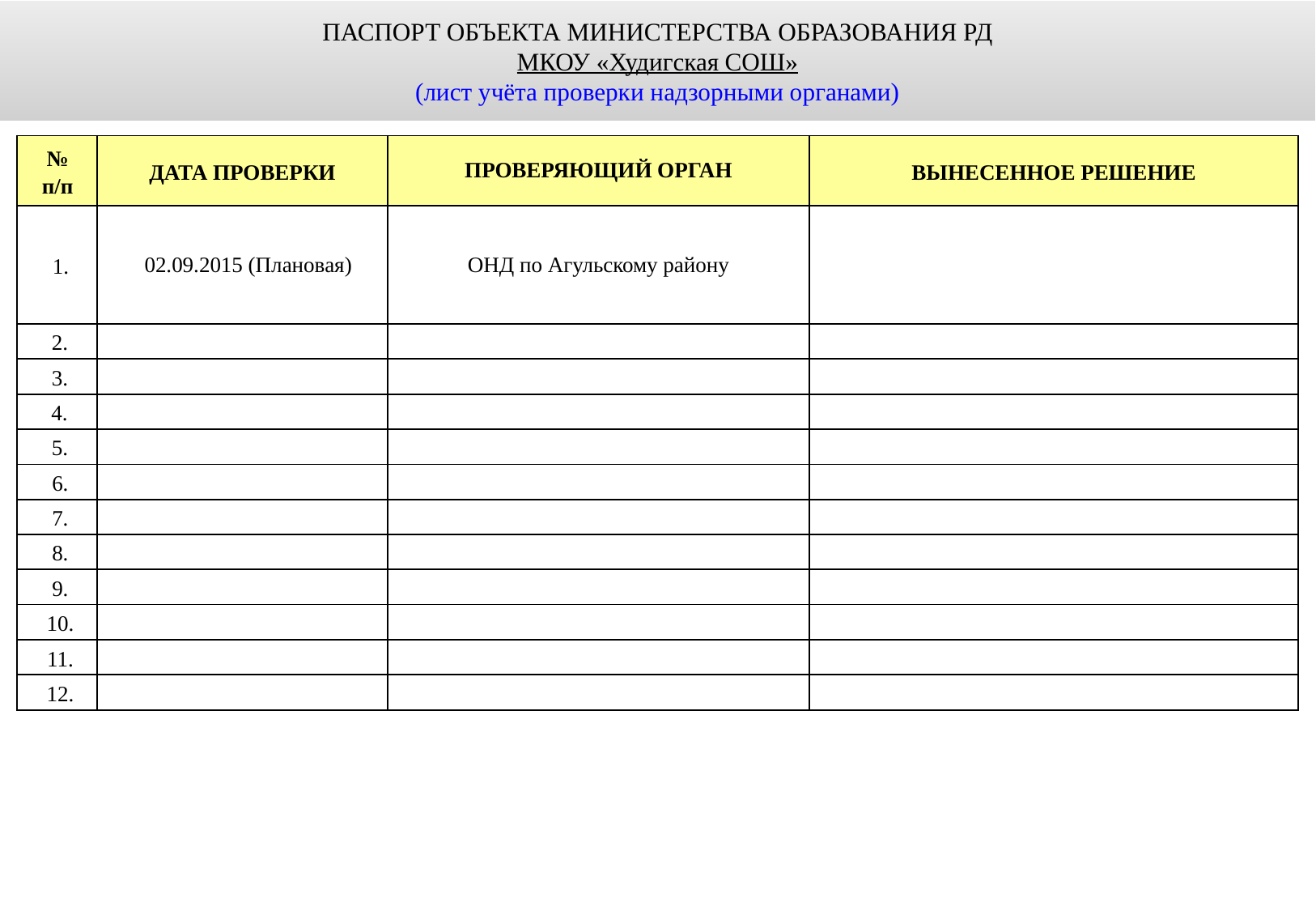

ПАСПОРТ ОБЪЕКТА МИНИСТЕРСТВА ОБРАЗОВАНИЯ РД
МКОУ «Худигская СОШ»
(лист учёта проверки надзорными органами)
| № п/п | ДАТА ПРОВЕРКИ | ПРОВЕРЯЮЩИЙ ОРГАН | ВЫНЕСЕННОЕ РЕШЕНИЕ |
| --- | --- | --- | --- |
| 1. | 02.09.2015 (Плановая) | ОНД по Агульскому району |  |
| 2. |  |  |  |
| 3. |  |  |  |
| 4. |  |  |  |
| 5. |  |  |  |
| 6. |  |  |  |
| 7. |  |  |  |
| 8. |  |  |  |
| 9. |  |  |  |
| 10. |  |  |  |
| 11. |  |  |  |
| 12. |  |  |  |